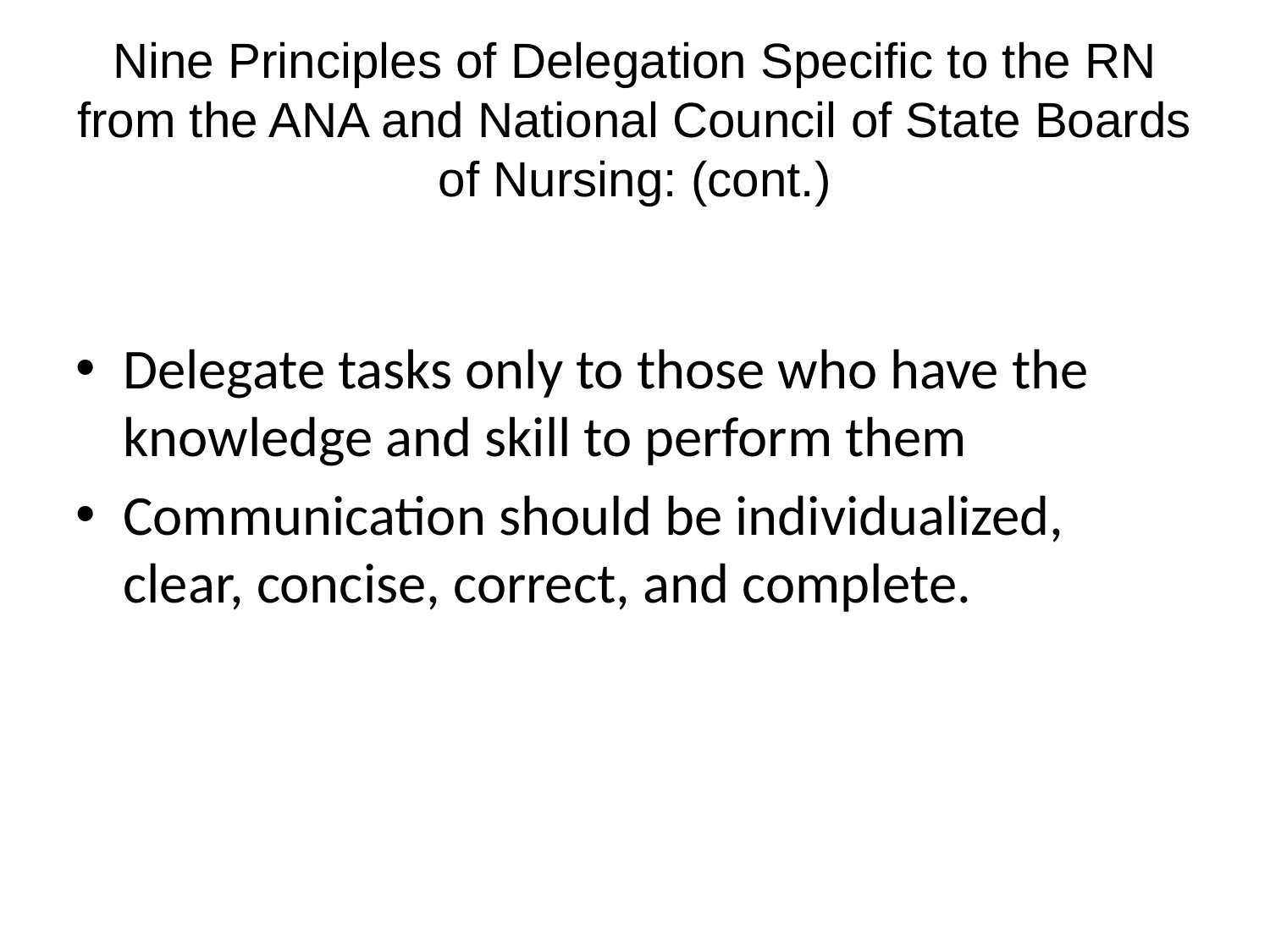

Nine Principles of Delegation Specific to the RN from the ANA and National Council of State Boards of Nursing: (cont.)
Delegate tasks only to those who have the knowledge and skill to perform them
Communication should be individualized, clear, concise, correct, and complete.